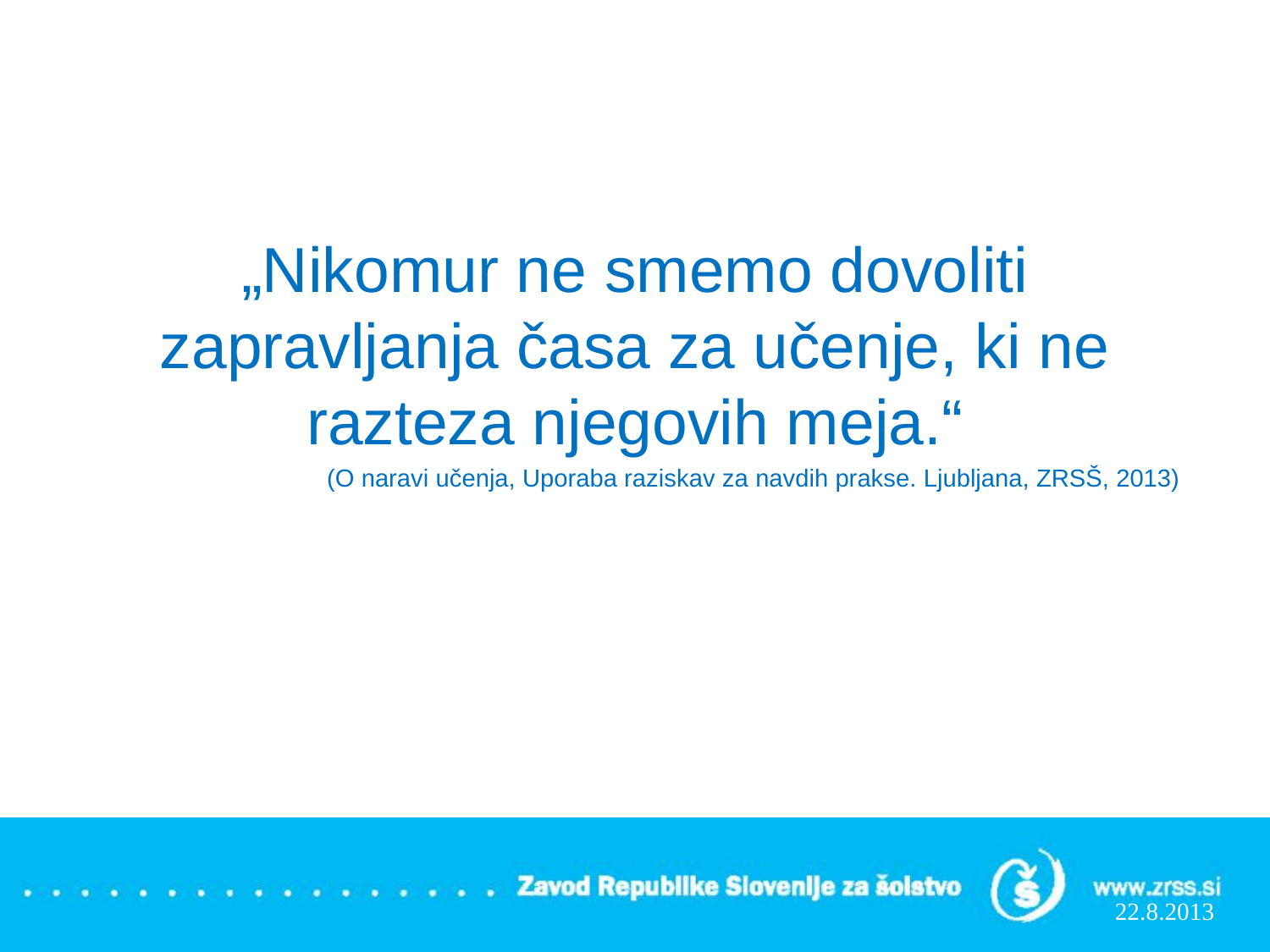

#
„Nikomur ne smemo dovoliti zapravljanja časa za učenje, ki ne razteza njegovih meja.“
                                  (O naravi učenja, Uporaba raziskav za navdih prakse. Ljubljana, ZRSŠ, 2013)
22.8.2013